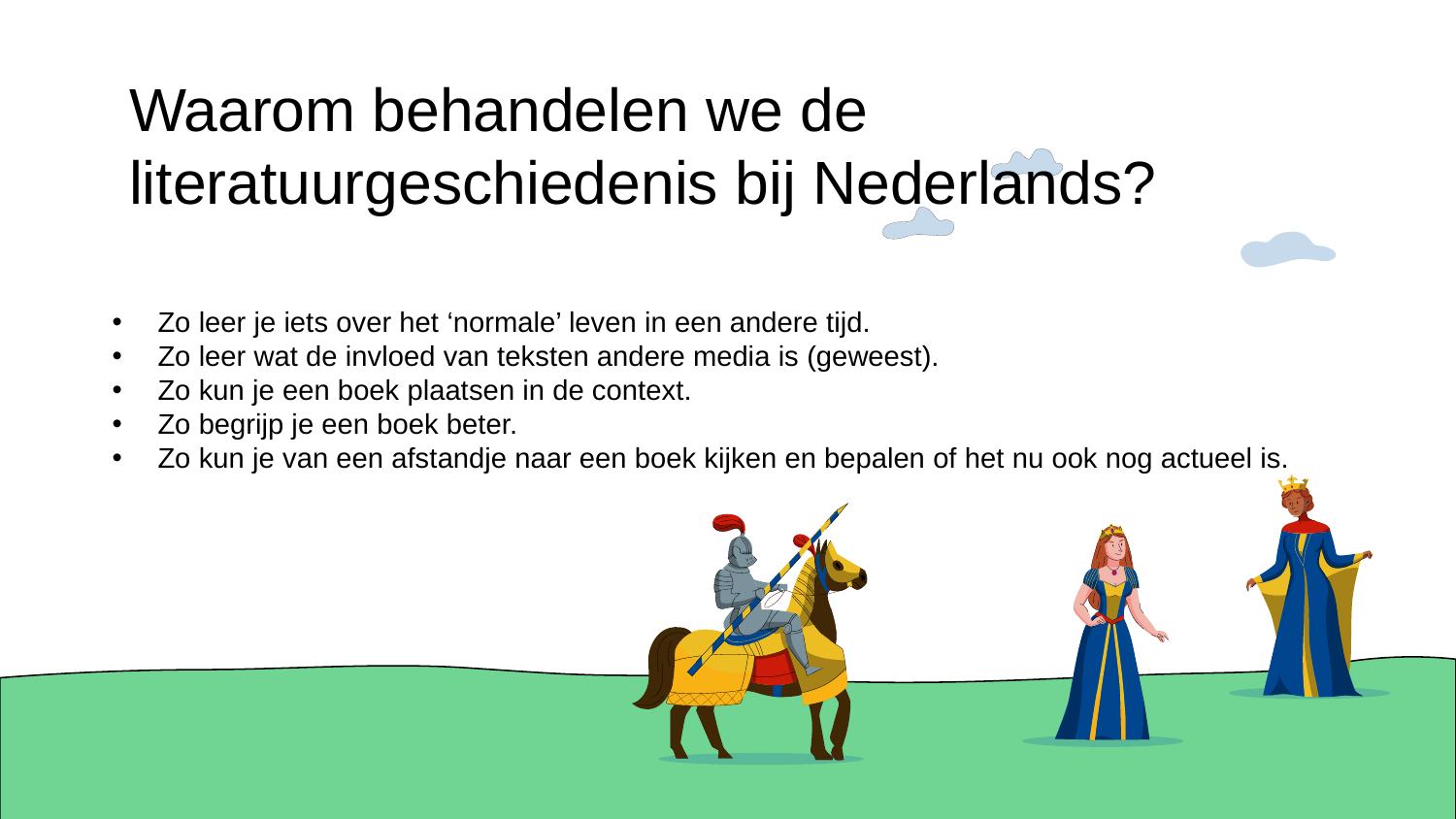

# Waarom behandelen we de literatuurgeschiedenis bij Nederlands?

Zo leer je iets over het ‘normale’ leven in een andere tijd.
Zo leer wat de invloed van teksten andere media is (geweest).
Zo kun je een boek plaatsen in de context.
Zo begrijp je een boek beter.
Zo kun je van een afstandje naar een boek kijken en bepalen of het nu ook nog actueel is.